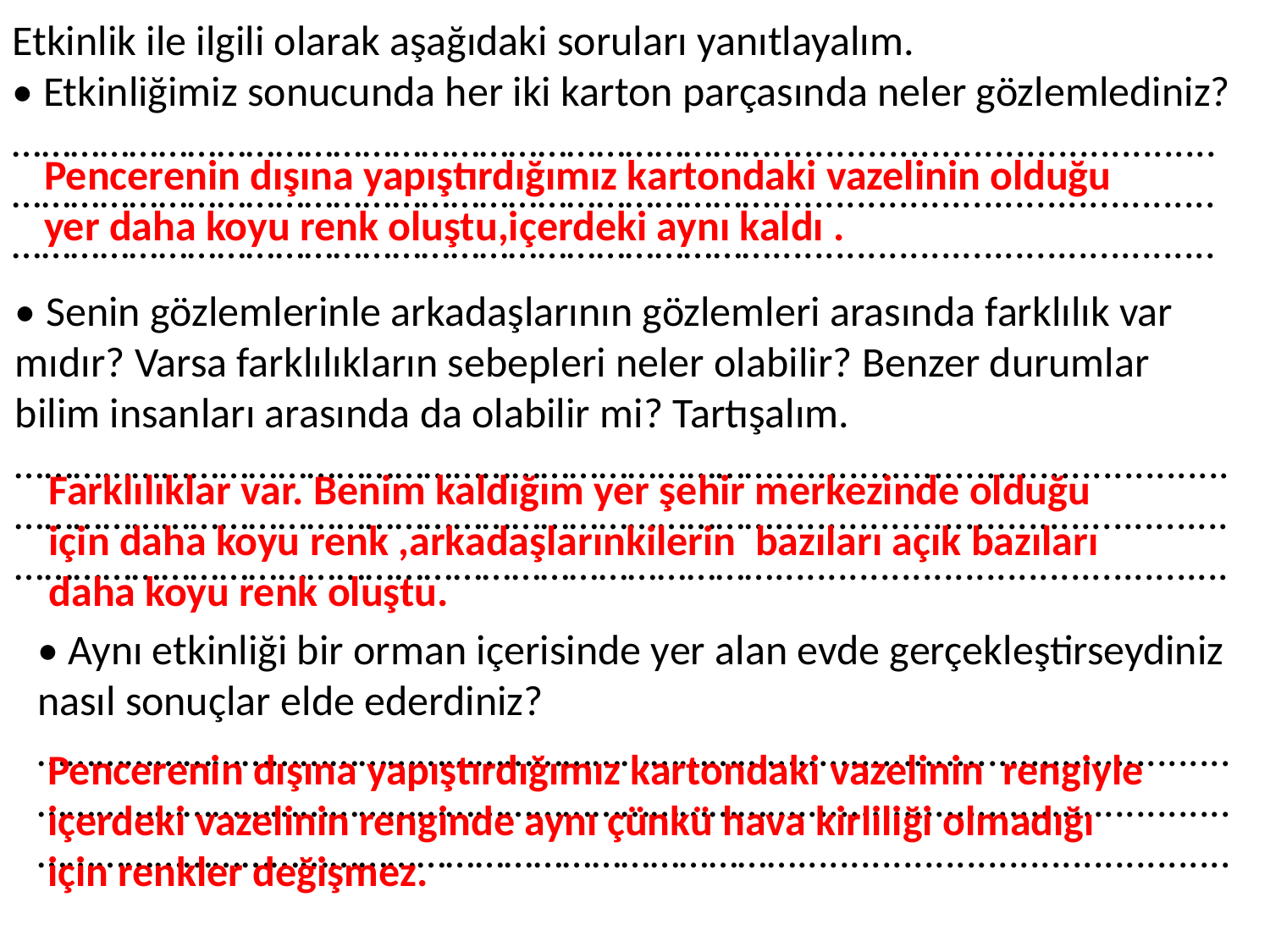

Etkinlik ile ilgili olarak aşağıdaki soruları yanıtlayalım.
• Etkinliğimiz sonucunda her iki karton parçasında neler gözlemlediniz?
…………………………………………………………………….......................................... …………………………………………………………………….......................................... ……………………………………………………………………..........................................
Pencerenin dışına yapıştırdığımız kartondaki vazelinin olduğu yer daha koyu renk oluştu,içerdeki aynı kaldı .
• Senin gözlemlerinle arkadaşlarının gözlemleri arasında farklılık var mıdır? Varsa farklılıkların sebepleri neler olabilir? Benzer durumlar bilim insanları arasında da olabilir mi? Tartışalım.
……………………………………………………………………........................................... ……………………………………………………………………........................................... ……………………………………………………………………...........................................
Farklılıklar var. Benim kaldığım yer şehir merkezinde olduğu için daha koyu renk ,arkadaşlarınkilerin  bazıları açık bazıları daha koyu renk oluştu.
• Aynı etkinliği bir orman içerisinde yer alan evde gerçekleştirseydiniz nasıl sonuçlar elde ederdiniz?
…………………………………………………………………….........................................
…………………………………………………………………….........................................
…………………………………………………………………….........................................
Pencerenin dışına yapıştırdığımız kartondaki vazelinin  rengiyle içerdeki vazelinin renginde aynı çünkü hava kirliliği olmadığı için renkler değişmez.